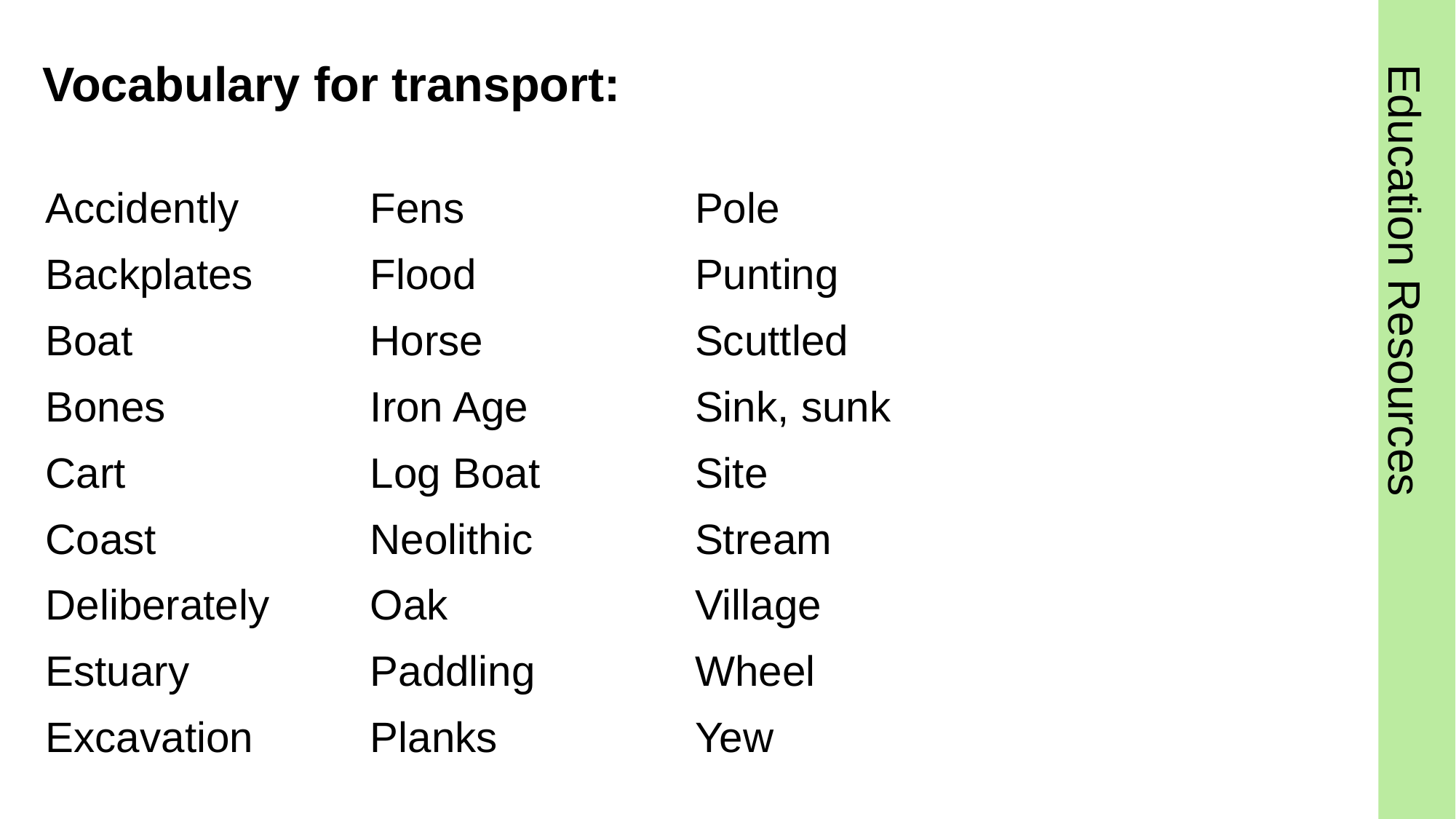

# Vocabulary for transport:
Accidently
Backplates
Boat
Bones
Cart
Coast
Deliberately
Estuary
Excavation
Fens
Flood
Horse
Iron Age
Log Boat
Neolithic
Oak
Paddling
Planks
Pole
Punting
Scuttled
Sink, sunk
Site
Stream
Village
Wheel
Yew